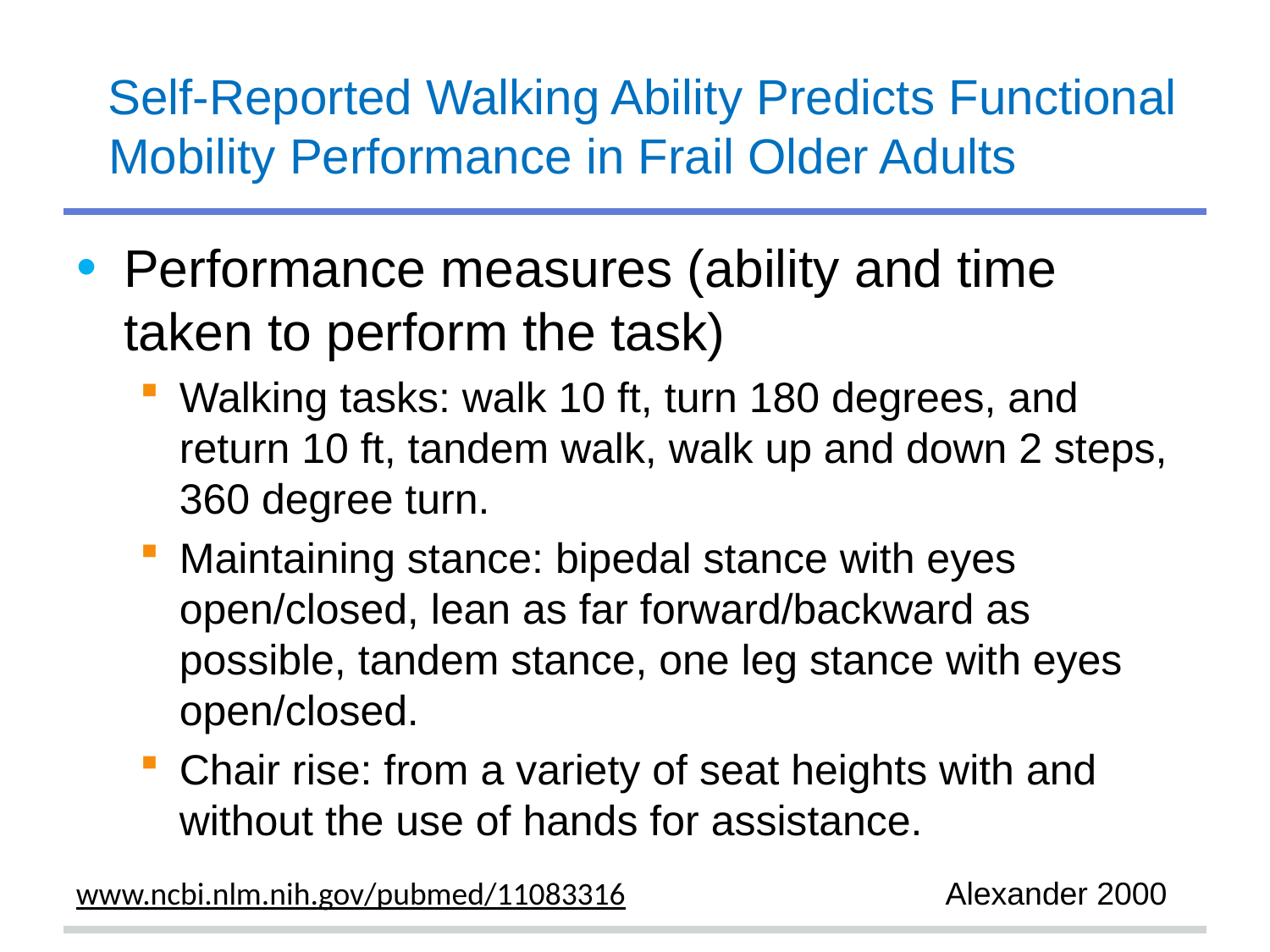

# Self-Reported Walking Ability Predicts Functional Mobility Performance in Frail Older Adults
Performance measures (ability and time taken to perform the task)
Walking tasks: walk 10 ft, turn 180 degrees, and return 10 ft, tandem walk, walk up and down 2 steps, 360 degree turn.
Maintaining stance: bipedal stance with eyes open/closed, lean as far forward/backward as possible, tandem stance, one leg stance with eyes open/closed.
Chair rise: from a variety of seat heights with and without the use of hands for assistance.

www.ncbi.nlm.nih.gov/pubmed/11083316
Alexander 2000